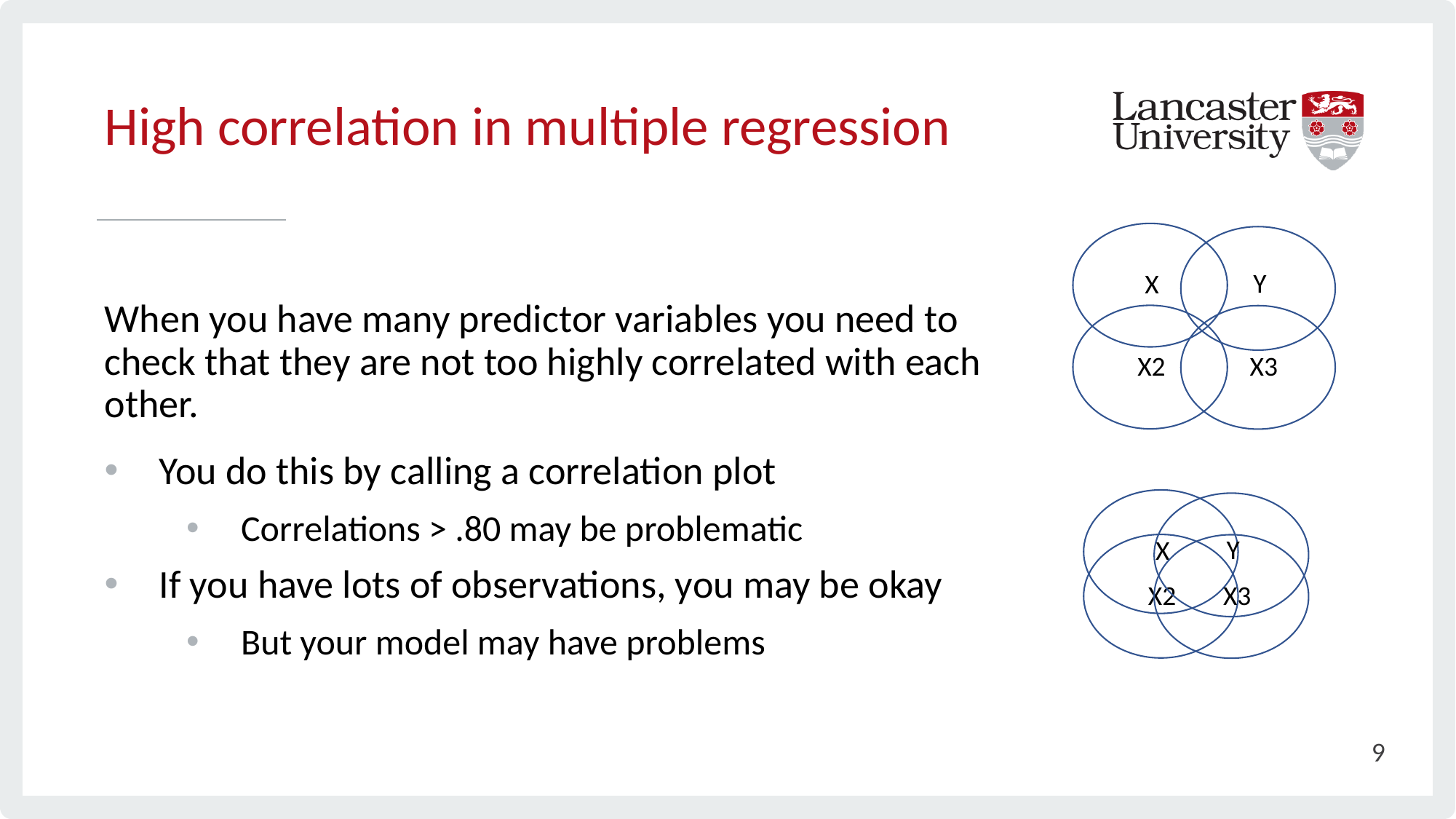

# High correlation in multiple regression

When you have many predictor variables you need to check that they are not too highly correlated with each other.
You do this by calling a correlation plot
Correlations > .80 may be problematic
If you have lots of observations, you may be okay
But your model may have problems

X

Y

X2

X3

X

X2

Y

X3
9